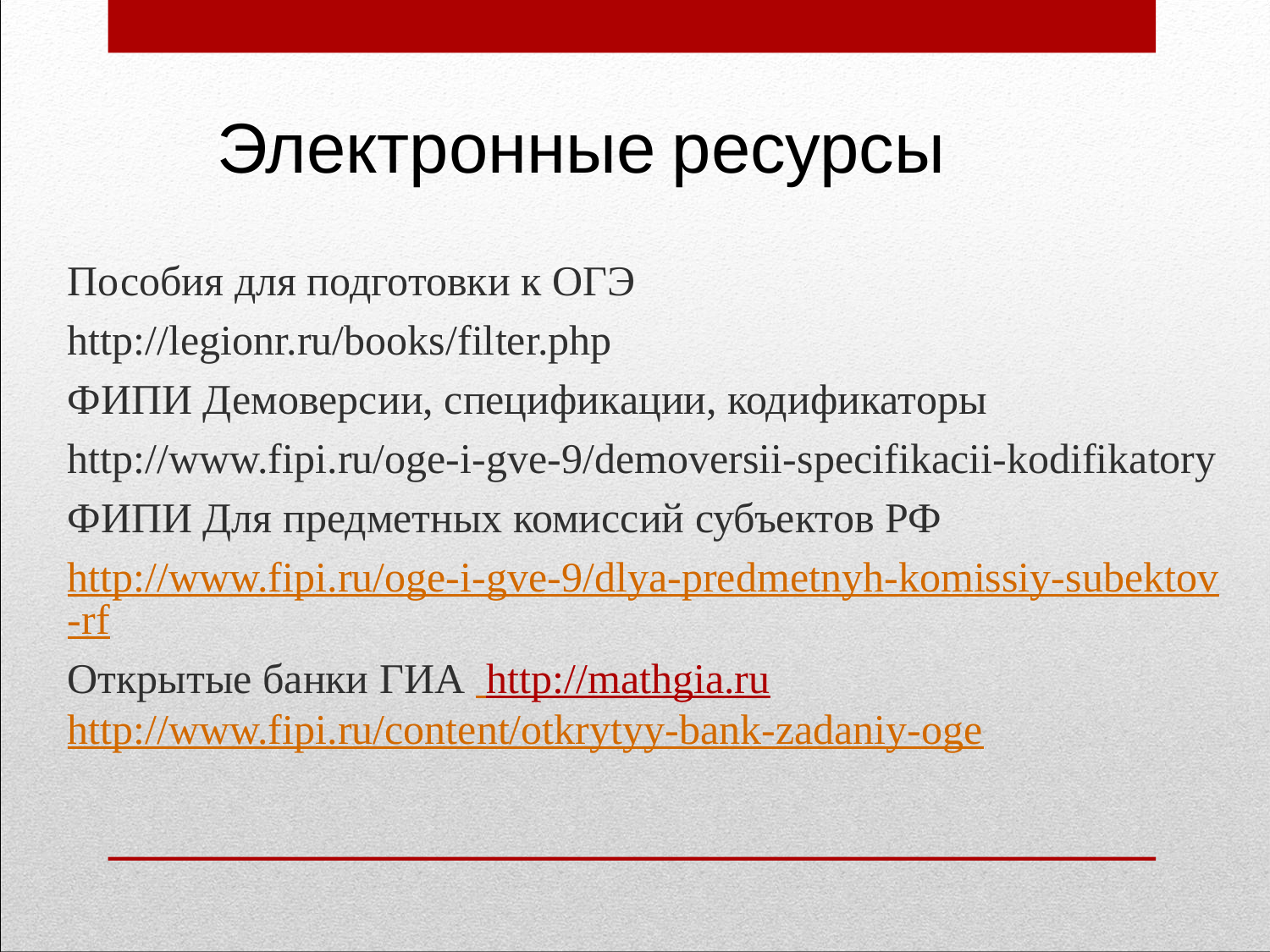

Электронные ресурсы
Пособия для подготовки к ОГЭ
http://legionr.ru/books/filter.php
ФИПИ Демоверсии, спецификации, кодификаторы
http://www.fipi.ru/oge-i-gve-9/demoversii-specifikacii-kodifikatory
ФИПИ Для предметных комиссий субъектов РФ
http://www.fipi.ru/oge-i-gve-9/dlya-predmetnyh-komissiy-subektov-rf
Открытые банки ГИА  http://mathgia.ru
http://www.fipi.ru/content/otkrytyy-bank-zadaniy-oge